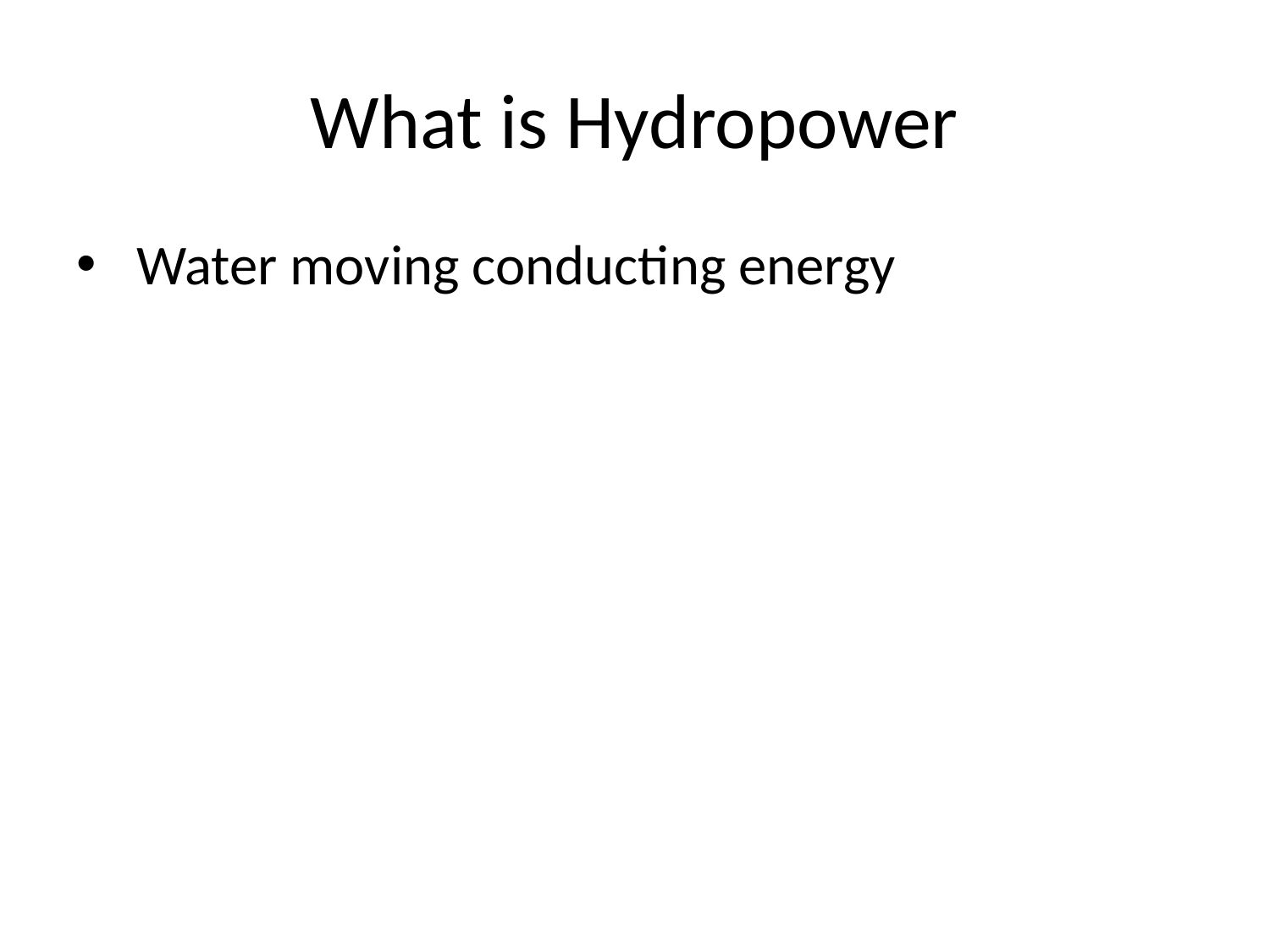

# What is Hydropower
 Water moving conducting energy